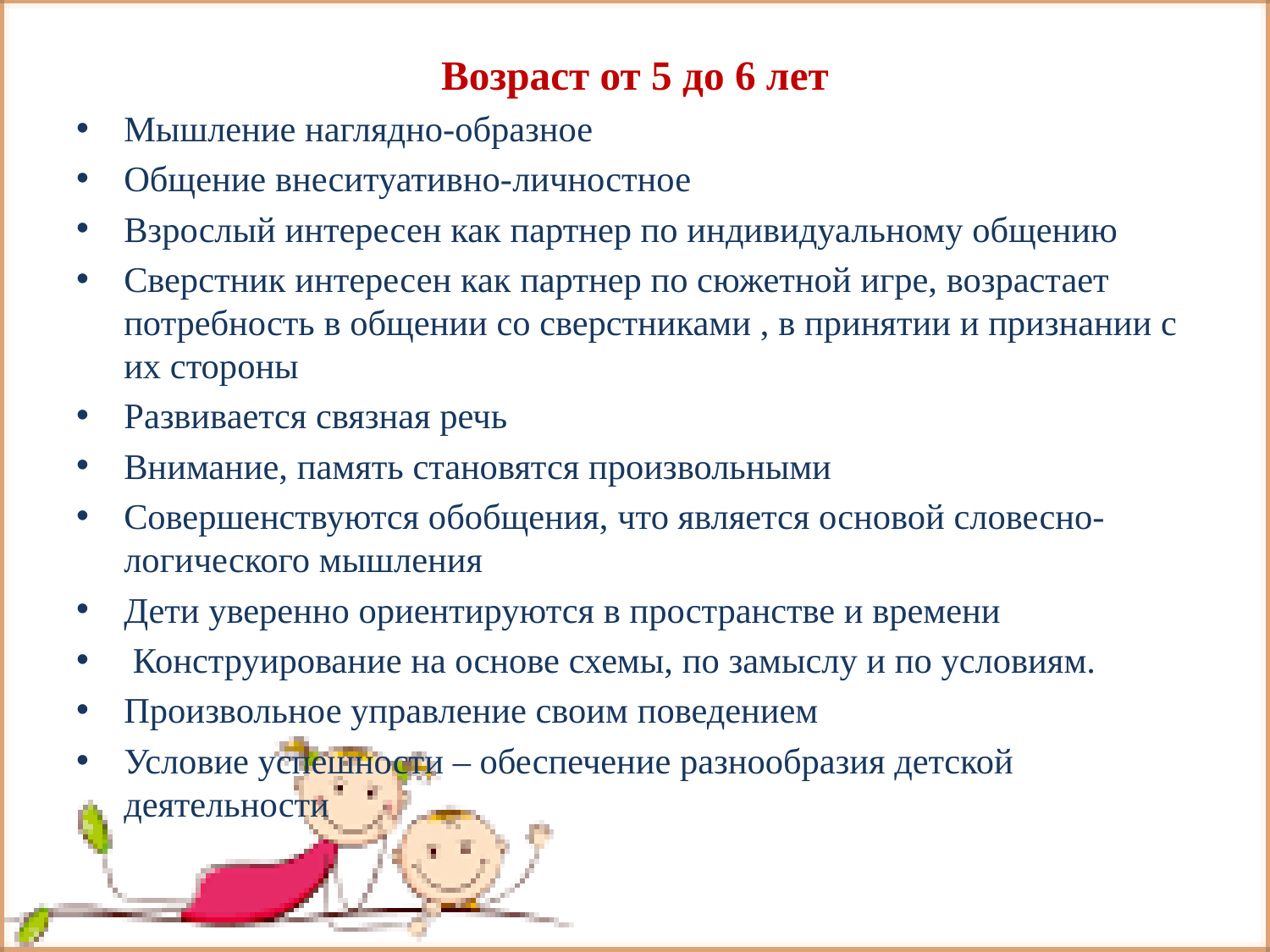

Возраст от 5 до 6 лет
Мышление наглядно-образное
Общение внеситуативно-личностное
Взрослый интересен как партнер по индивидуальному общению
Сверстник интересен как партнер по сюжетной игре, возрастает потребность в общении со сверстниками , в принятии и признании с их стороны
Развивается связная речь
Внимание, память становятся произвольными
Совершенствуются обобщения, что является основой словесно-логического мышления
Дети уверенно ориентируются в пространстве и времени
 Конструирование на основе схемы, по замыслу и по условиям.
Произвольное управление своим поведением
Условие успешности – обеспечение разнообразия детской деятельности